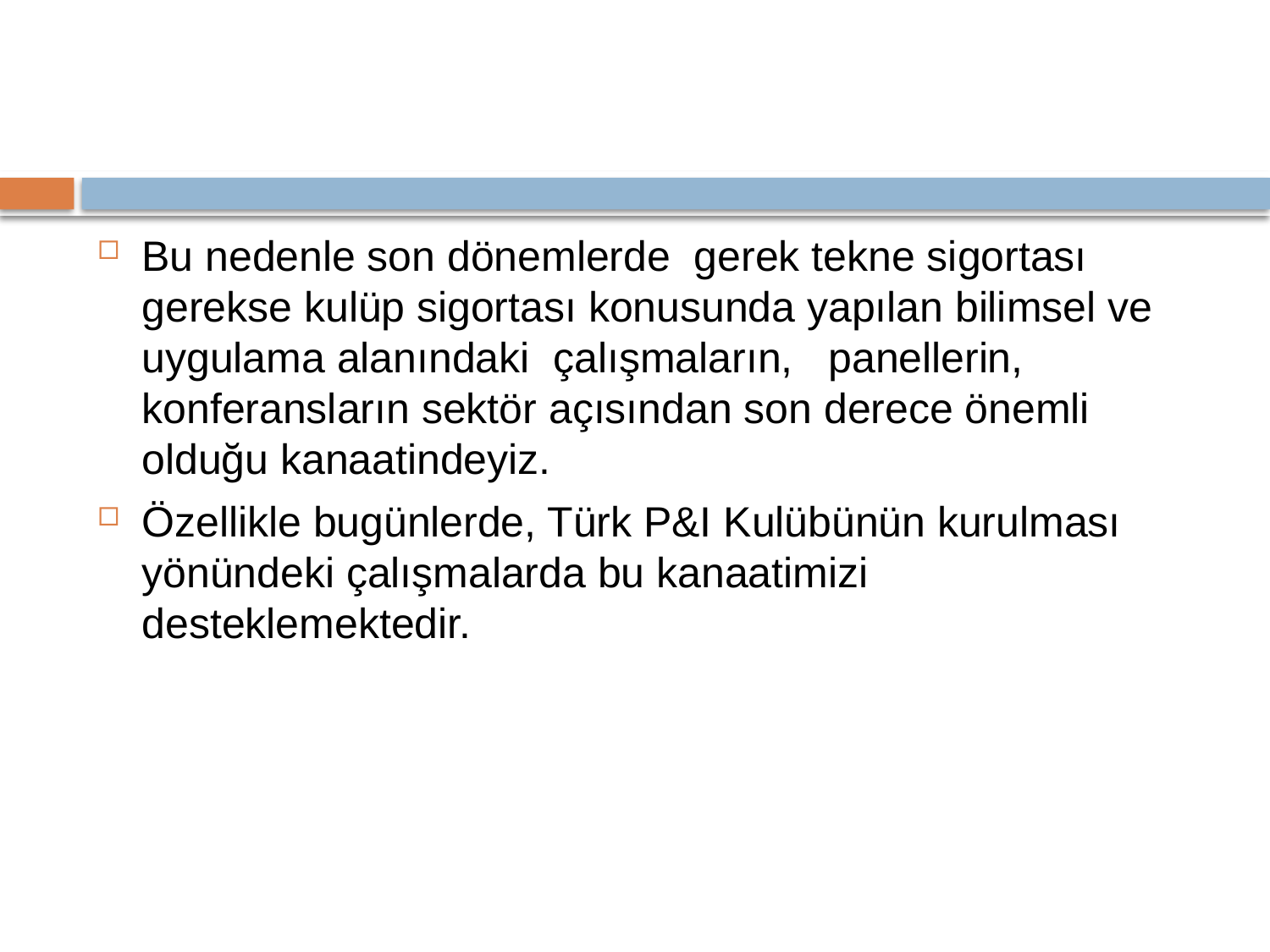

Bu nedenle son dönemlerde  gerek tekne sigortası gerekse kulüp sigortası konusunda yapılan bilimsel ve uygulama alanındaki  çalışmaların,   panellerin, konferansların sektör açısından son derece önemli olduğu kanaatindeyiz.
Özellikle bugünlerde, Türk P&I Kulübünün kurulması yönündeki çalışmalarda bu kanaatimizi desteklemektedir.